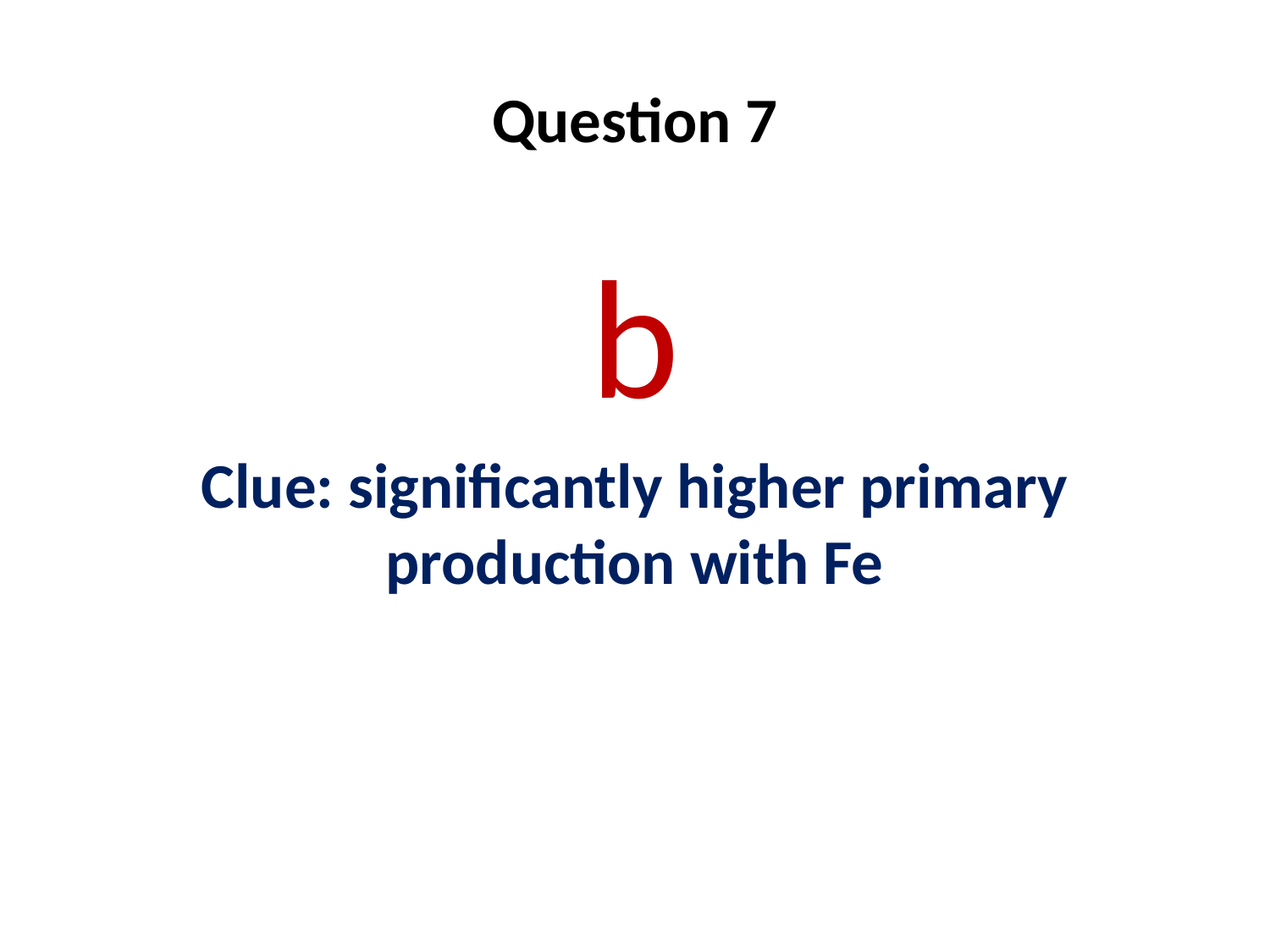

# Question 7
b
Clue: significantly higher primary production with Fe